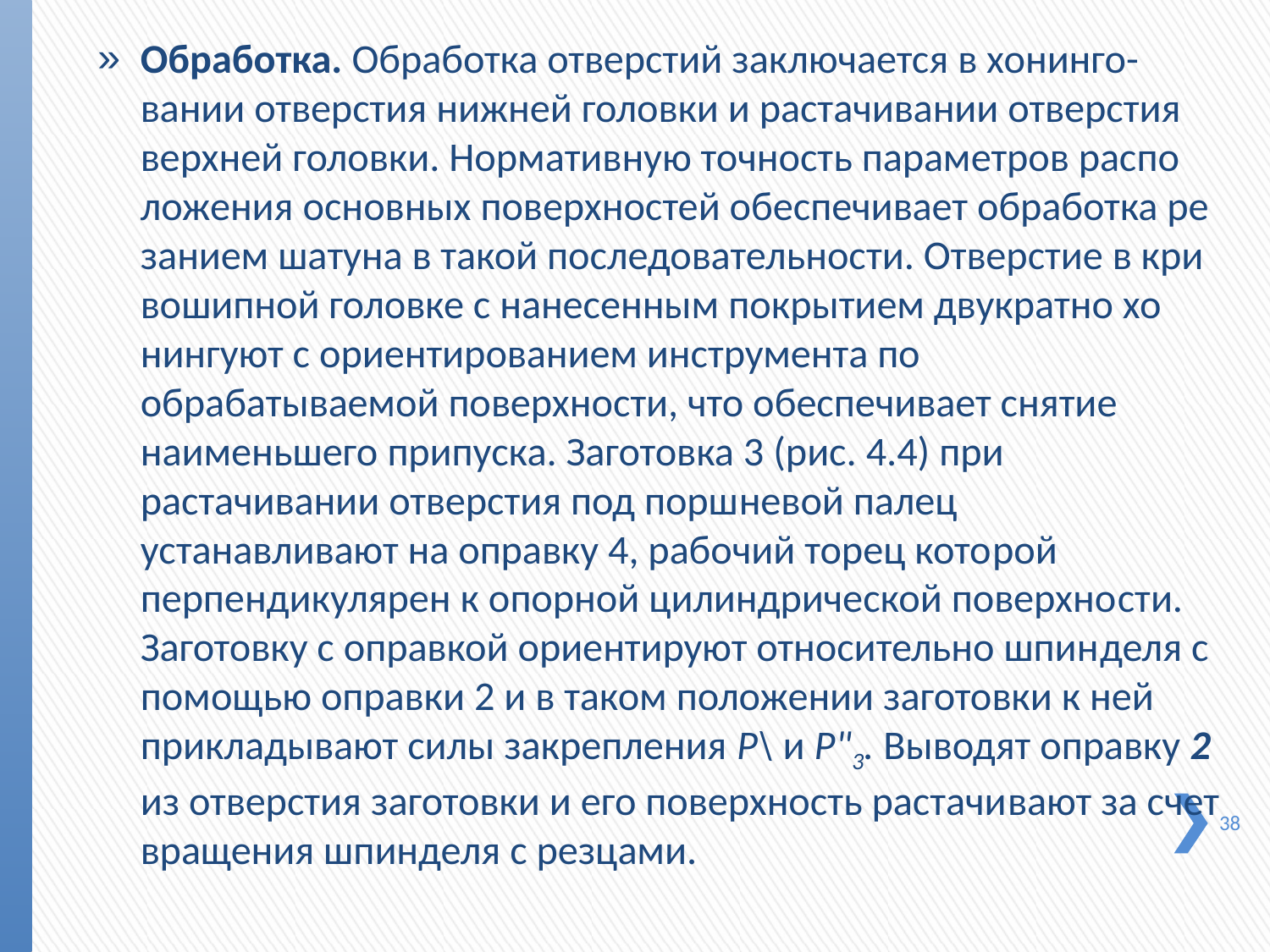

Обработка. Обработка отверстий заключается в хонинго- вании отверстия нижней головки и растачивании отверстия верхней головки. Нормативную точность параметров распо­ложения основных поверхностей обеспечивает обработка ре­занием шатуна в такой последовательности. Отверстие в кри­вошипной головке с нанесенным покрытием двукратно хо­нингуют с ориентированием инструмента по обрабатываемой поверхности, что обеспечивает снятие наименьшего припуска. Заготовка 3 (рис. 4.4) при растачивании отверстия под порш­невой палец устанавливают на оправку 4, рабочий торец кото­рой перпендикулярен к опорной цилиндрической поверхно­сти. Заготовку с оправкой ориентируют относительно шпин­деля с помощью оправки 2 и в таком положении заготовки к ней прикладывают силы закрепления Р\ и Р"3. Выводят оправку 2 из отверстия заготовки и его поверхность растачи­вают за счет вращения шпинделя с резцами.

38